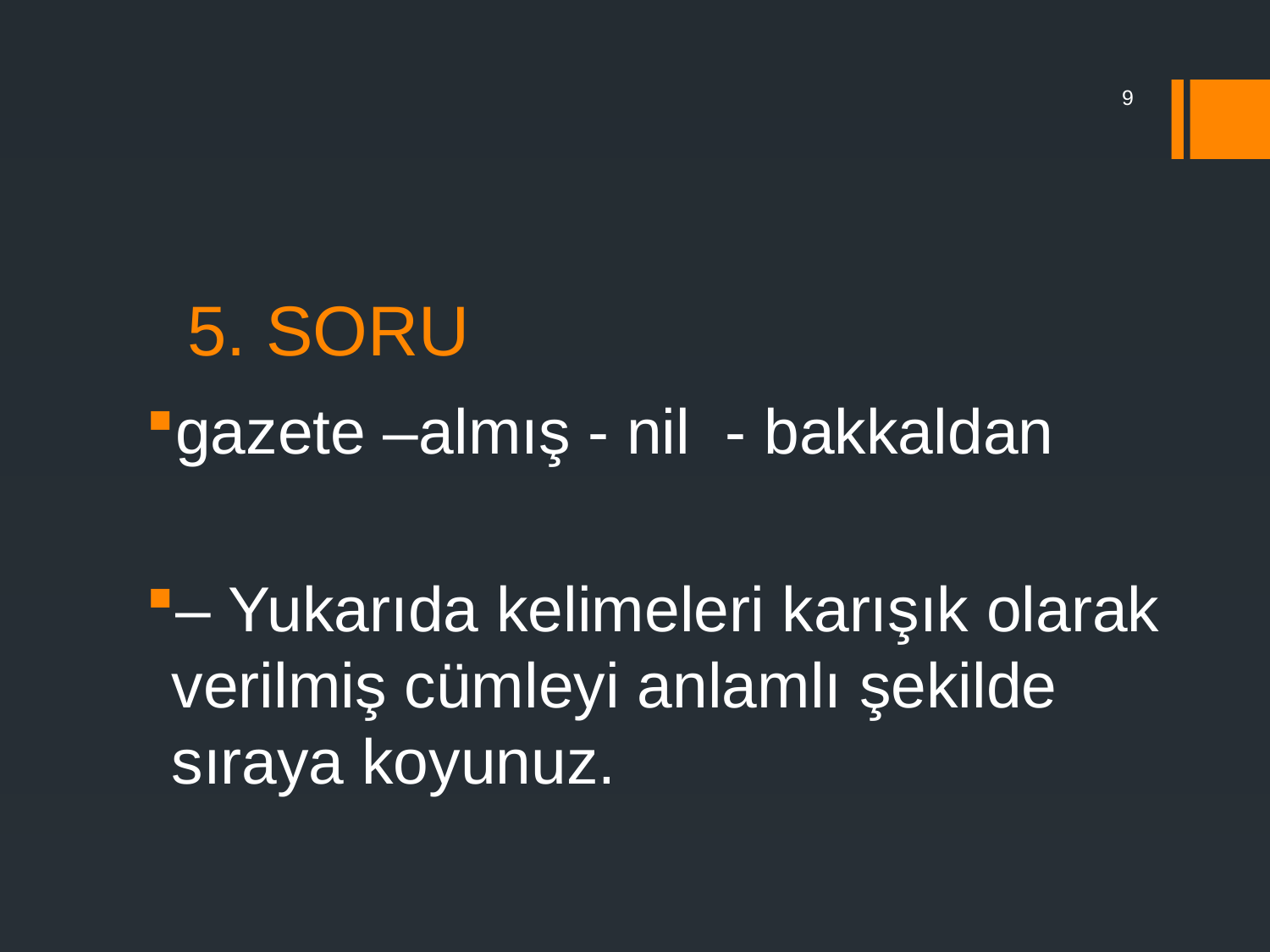

9

# 5. SORU
gazete –almış - nil  - bakkaldan

– Yukarıda kelimeleri karışık olarak verilmiş cümleyi anlamlı şekilde sıraya koyunuz.